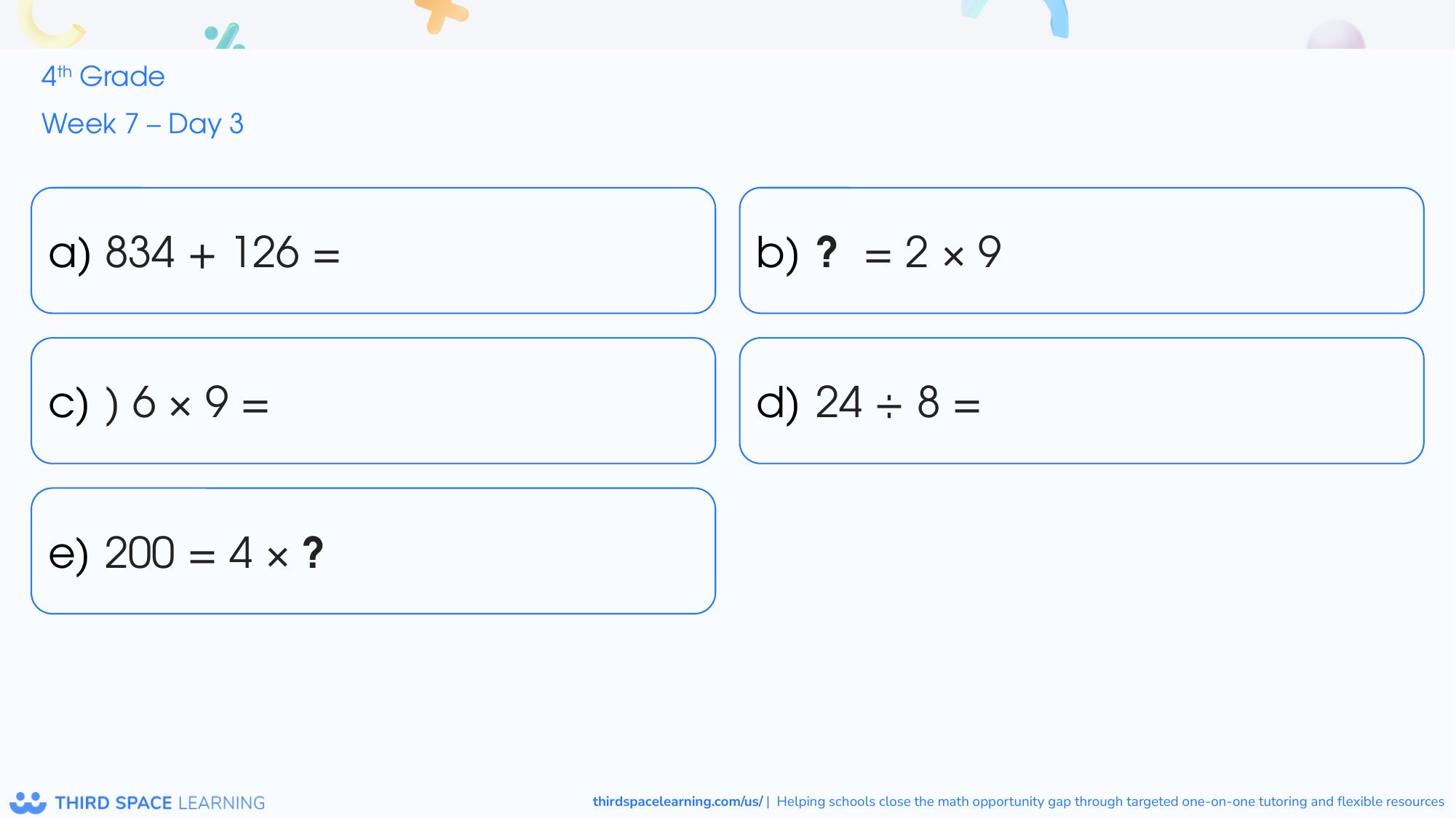

4th Grade
Week 7 – Day 3
834 + 126 =
?  = 2 × 9
) 6 × 9 =
24 ÷ 8 =
200 = 4 × ?